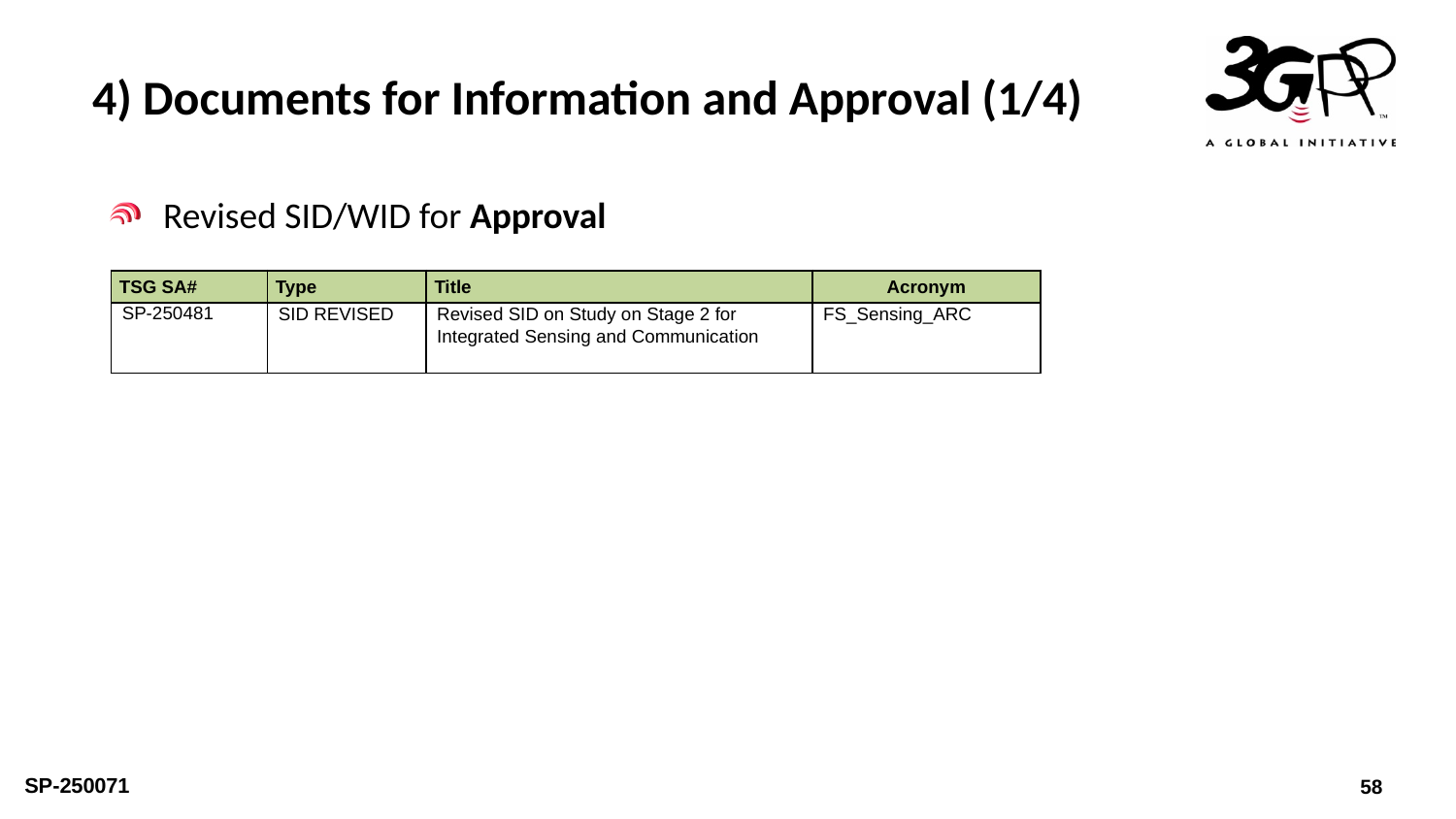

# 4) Documents for Information and Approval (1/4)
Revised SID/WID for Approval

| TSG SA# | Type | Title | Acronym |
| --- | --- | --- | --- |
| SP-250481 | SID REVISED | Revised SID on Study on Stage 2 for Integrated Sensing and Communication | FS\_Sensing\_ARC |